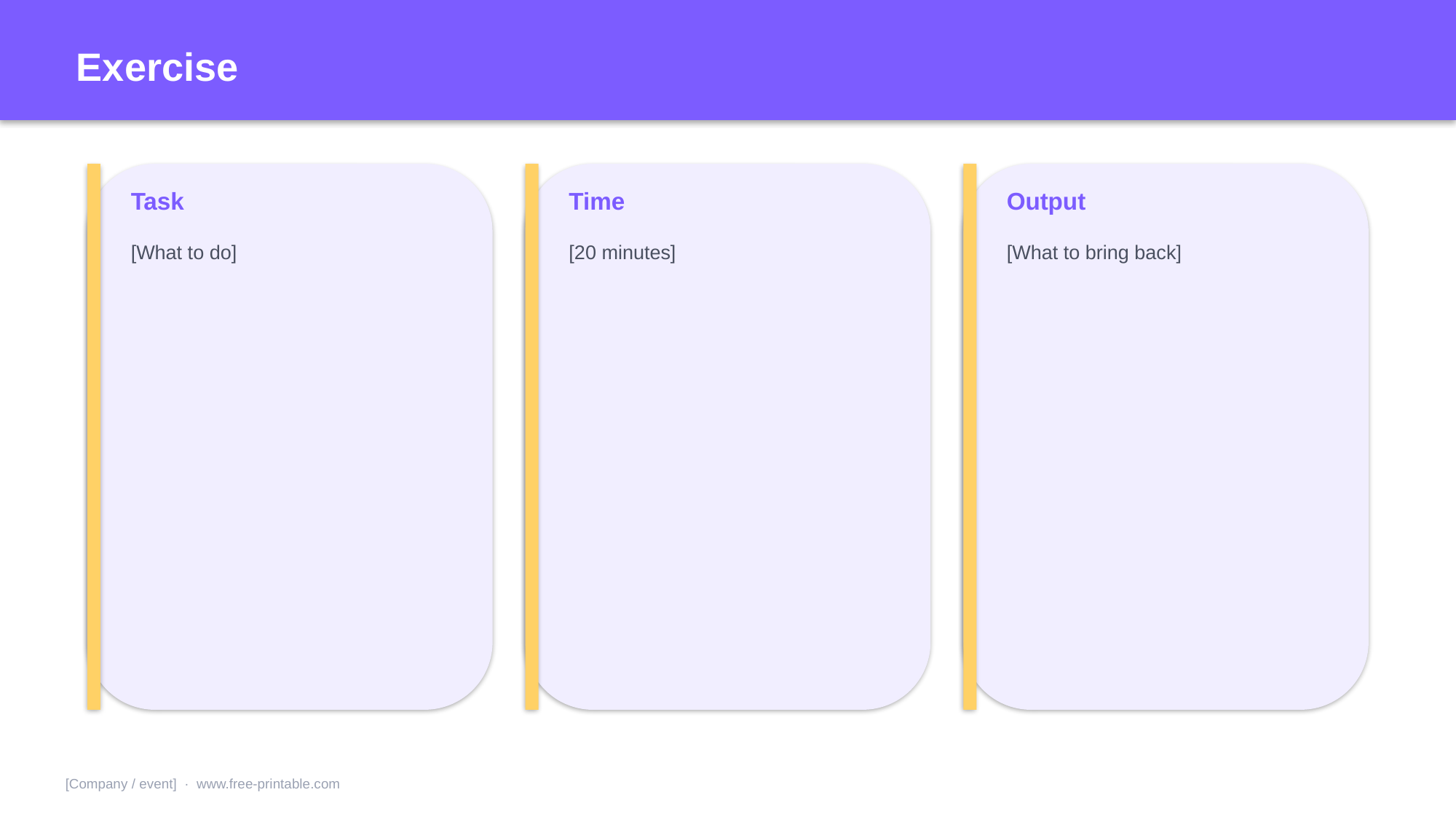

Exercise

Task
Time
Output
[What to do]
[20 minutes]
[What to bring back]
[Company / event]  ·  www.free-printable.com